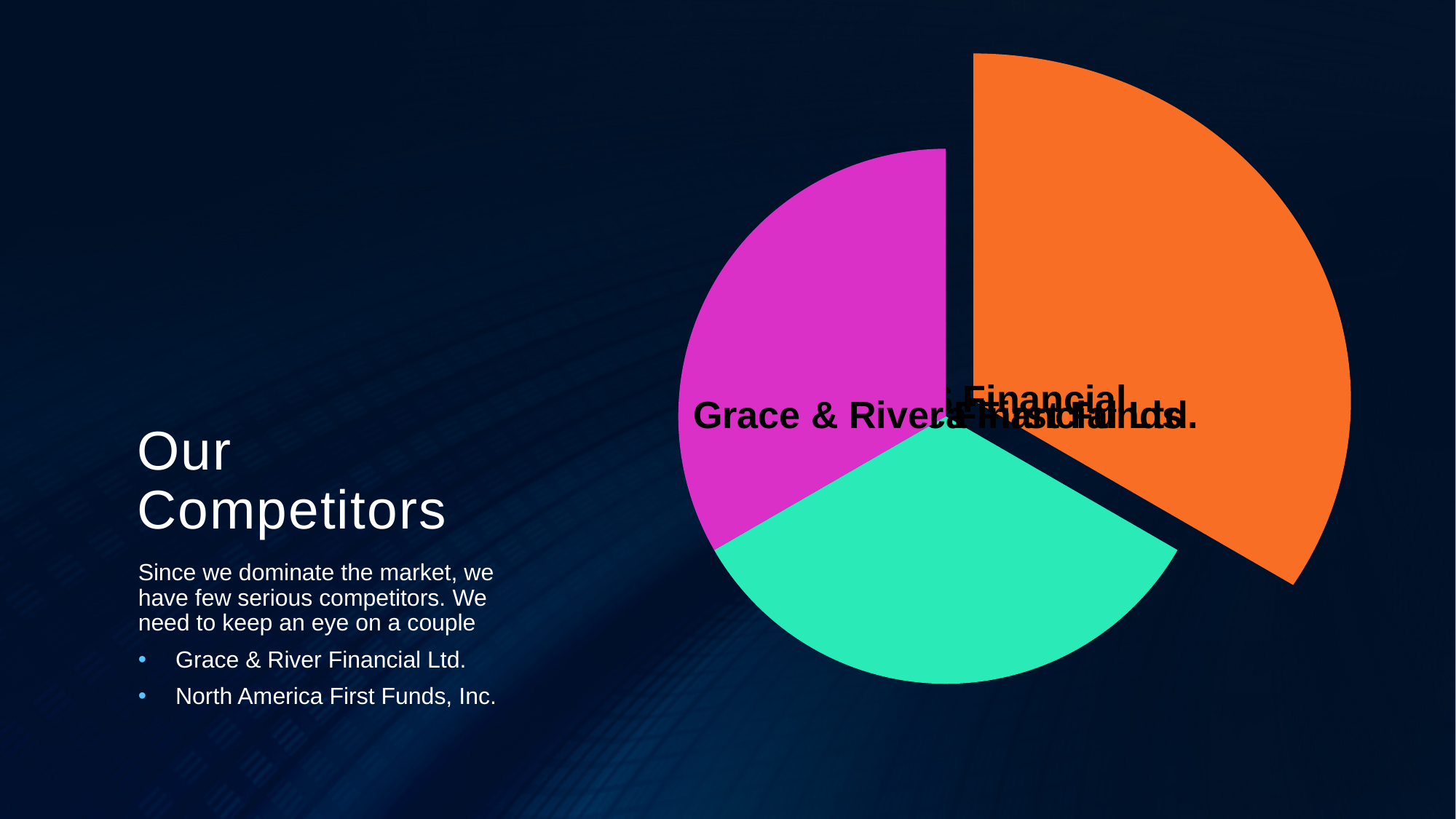

Acce$$ Financial
North America First Funds
Grace & River Financial Ltd.
# Our Competitors
Since we dominate the market, we have few serious competitors. We need to keep an eye on a couple
Grace & River Financial Ltd.
North America First Funds, Inc.